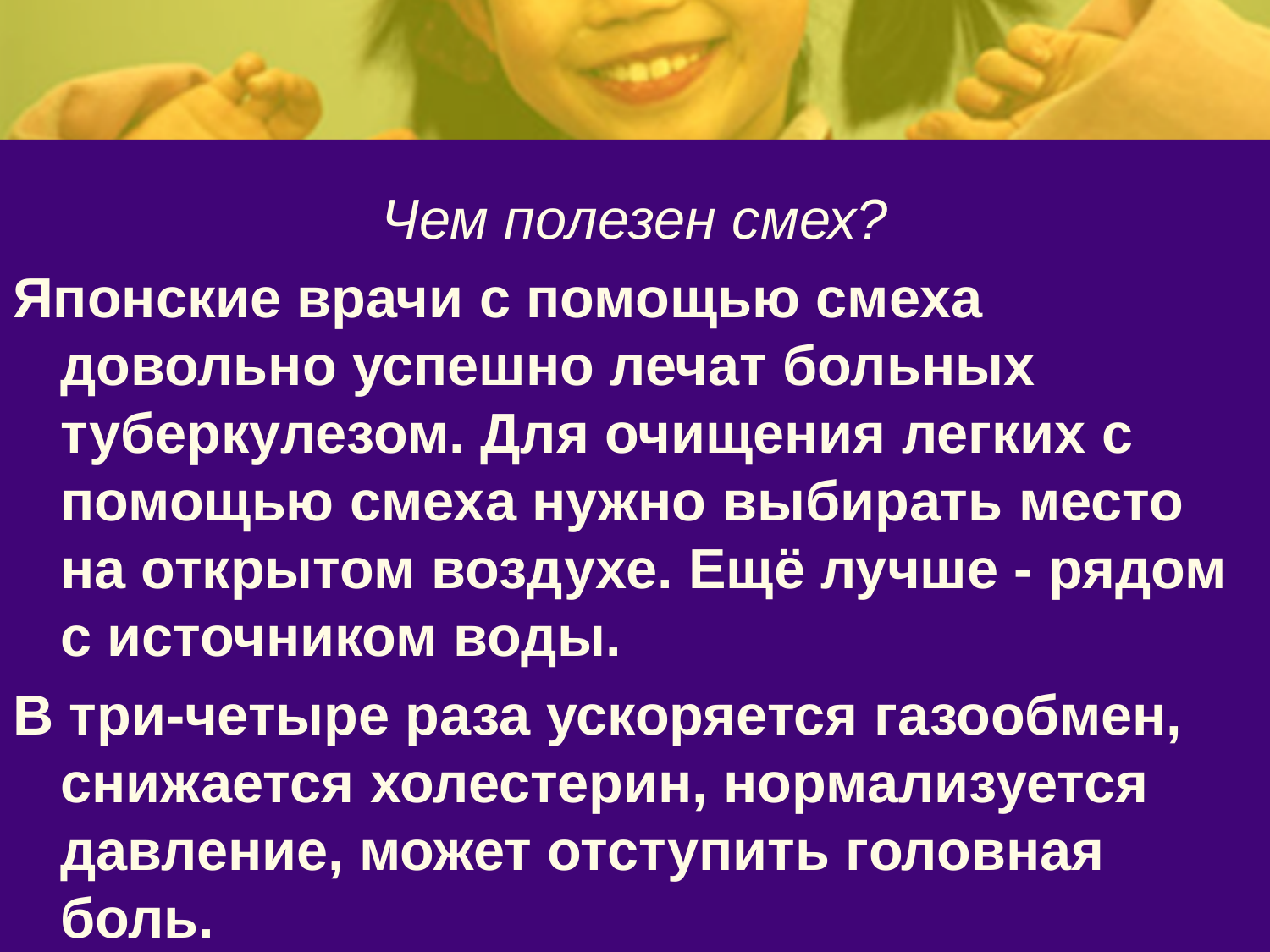

Чем полезен смех?
Японские врачи с помощью смеха довольно успешно лечат больных туберкулезом. Для очищения легких с помощью смеха нужно выбирать место на открытом воздухе. Ещё лучше - рядом с источником воды.
В три-четыре раза ускоряется газообмен, снижается холестерин, нормализуется давление, может отступить головная боль.